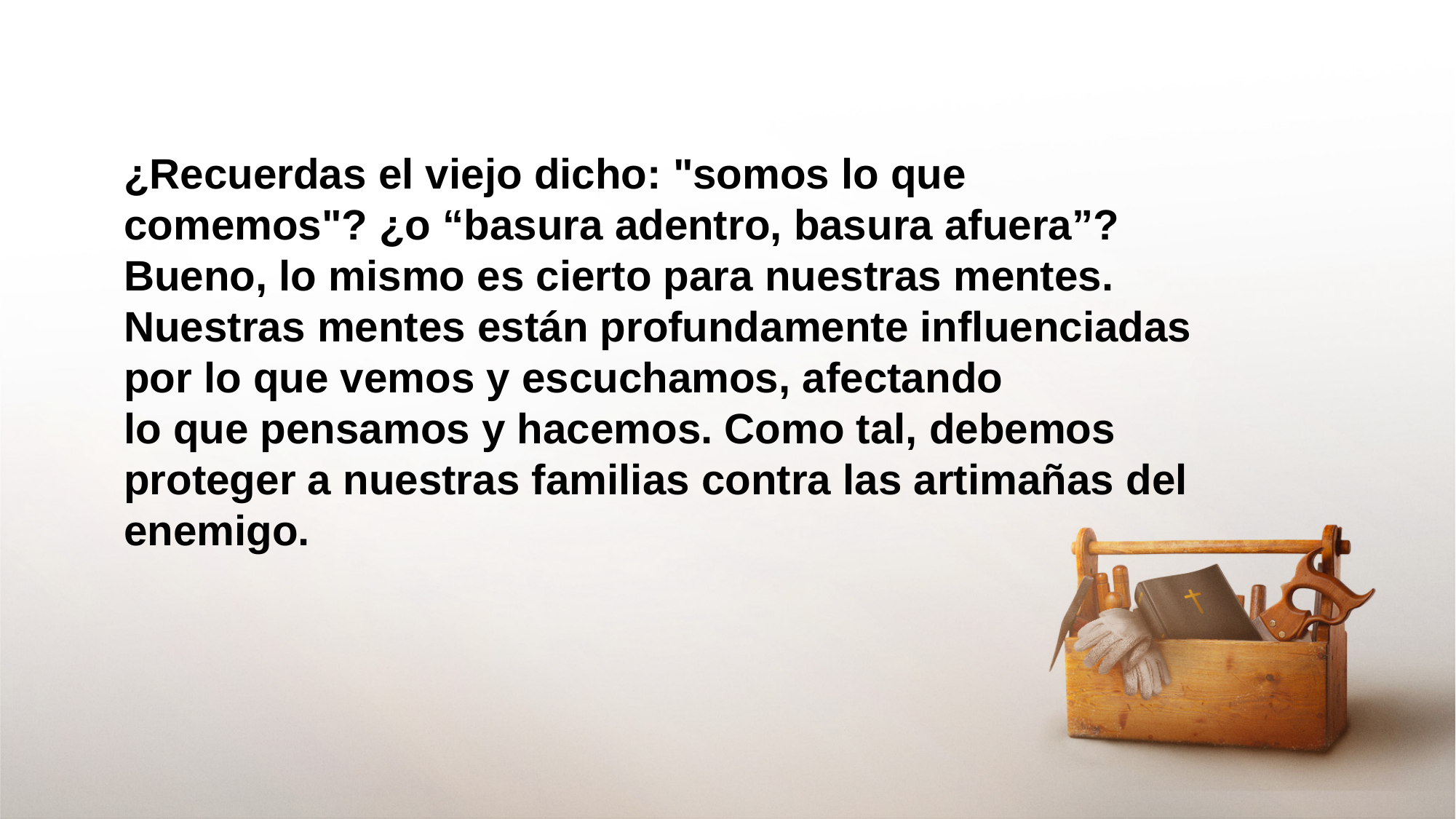

¿Recuerdas el viejo dicho: "somos lo que comemos"? ¿o “basura adentro, basura afuera”? Bueno, lo mismo es cierto para nuestras mentes. Nuestras mentes están profundamente influenciadas por lo que vemos y escuchamos, afectando
lo que pensamos y hacemos. Como tal, debemos proteger a nuestras familias contra las artimañas del enemigo.